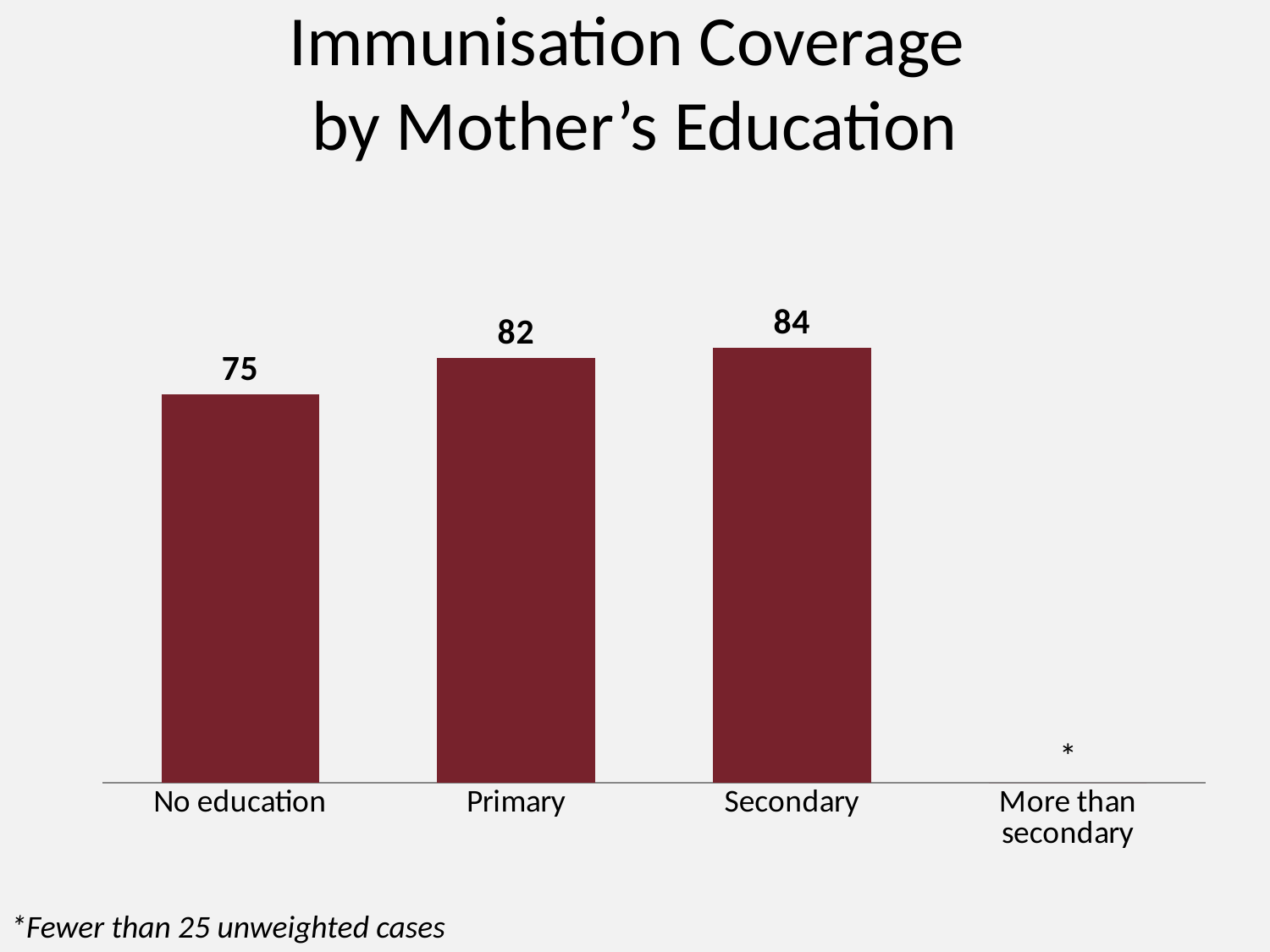

# Immunisation Coverage by Mother’s Education

### Chart

| Category | Series 1 |
|---|---|
| No education | 75.0 |
| Primary | 82.0 |
| Secondary | 84.0 |
| More than secondary | 0.0 |
*Fewer than 25 unweighted cases